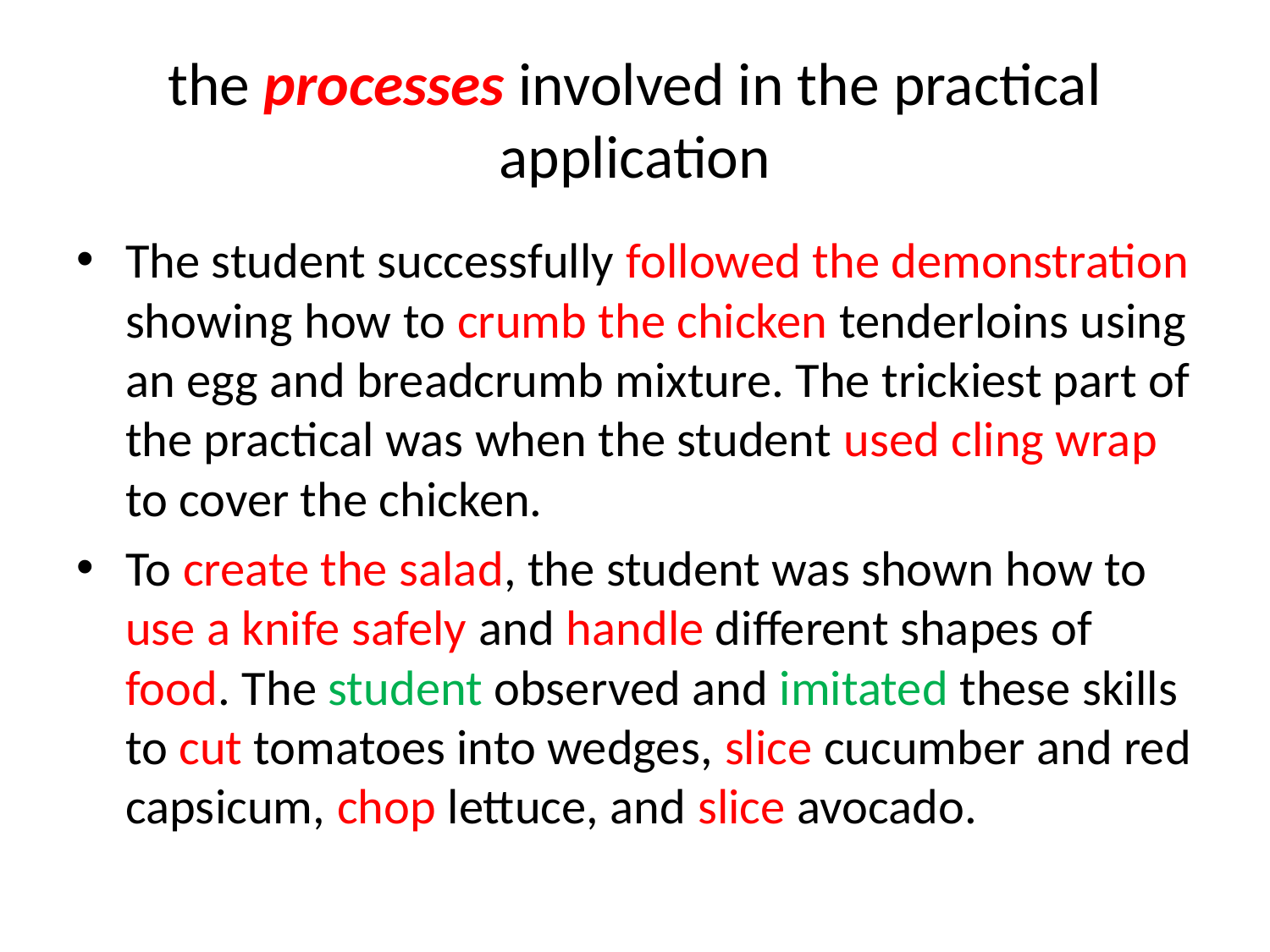

# the processes involved in the practical application
The student successfully followed the demonstration showing how to crumb the chicken tenderloins using an egg and breadcrumb mixture. The trickiest part of the practical was when the student used cling wrap to cover the chicken.
To create the salad, the student was shown how to use a knife safely and handle different shapes of food. The student observed and imitated these skills to cut tomatoes into wedges, slice cucumber and red capsicum, chop lettuce, and slice avocado.